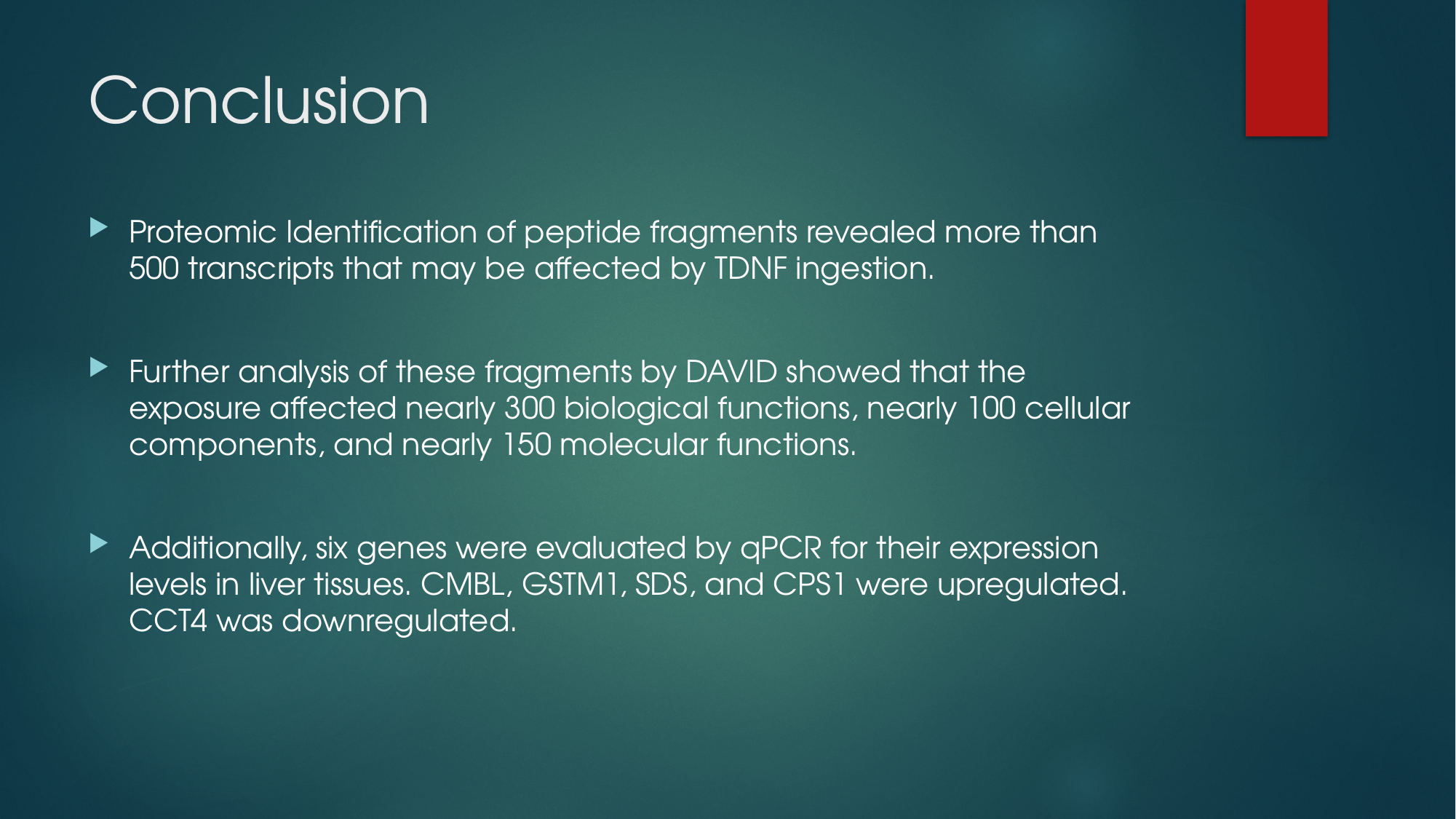

# Conclusion
Proteomic Identification of peptide fragments revealed more than 500 transcripts that may be affected by TDNF ingestion.

Further analysis of these fragments by DAVID showed that the exposure affected nearly 300 biological functions, nearly 100 cellular components, and nearly 150 molecular functions.

Additionally, six genes were evaluated by qPCR for their expression levels in liver tissues. CMBL, GSTM1, SDS, and CPS1 were upregulated. CCT4 was downregulated.